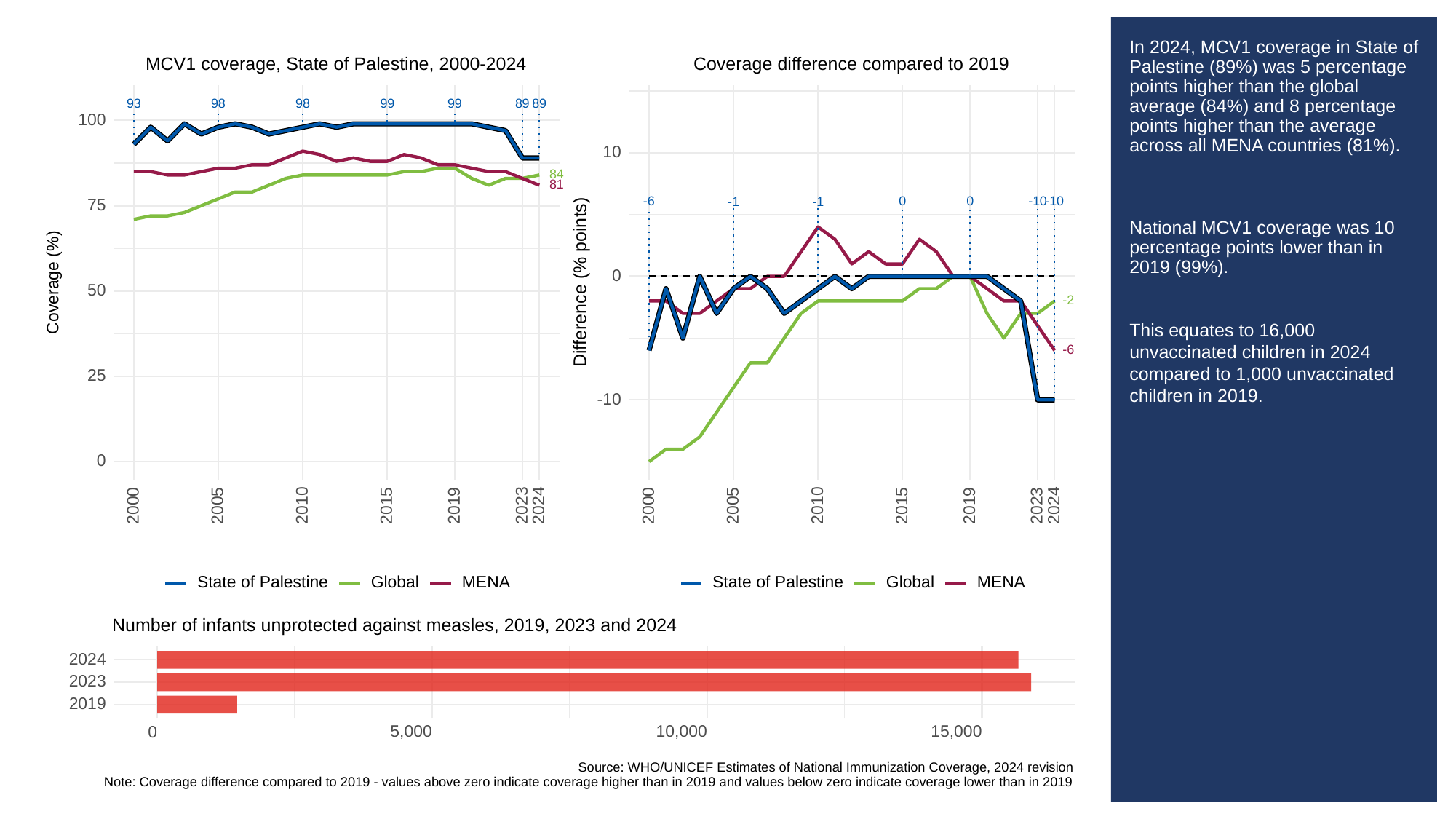

# In 2024, MCV1 coverage in State of Palestine (89%) was 5 percentage points higher than the global average (84%) and 8 percentage points higher than the average across all MENA countries (81%).

National MCV1 coverage was 10 percentage points lower than in 2019 (99%).

This equates to 16,000 unvaccinated children in 2024 compared to 1,000 unvaccinated children in 2019.

MCV1 coverage, State of Palestine, 2000-2024
Coverage difference compared to 2019

93
98
98
99
99
89
89

100

10

84
81
-6
0
0
-10
-10
-1
-1
75

0
Difference (% points)
Coverage (%)

50

-2

-6
25

-10

0

2023
2023
2000
2005
2010
2015
2019
2024
2000
2005
2010
2015
2019
2024
State of Palestine
Global
State of Palestine
Global
MENA
MENA

Number of infants unprotected against measles, 2019, 2023 and 2024

2024

2023

2019

5,000
10,000
15,000
0
Source: WHO/UNICEF Estimates of National Immunization Coverage, 2024 revision
Note: Coverage difference compared to 2019 - values above zero indicate coverage higher than in 2019 and values below zero indicate coverage lower than in 2019